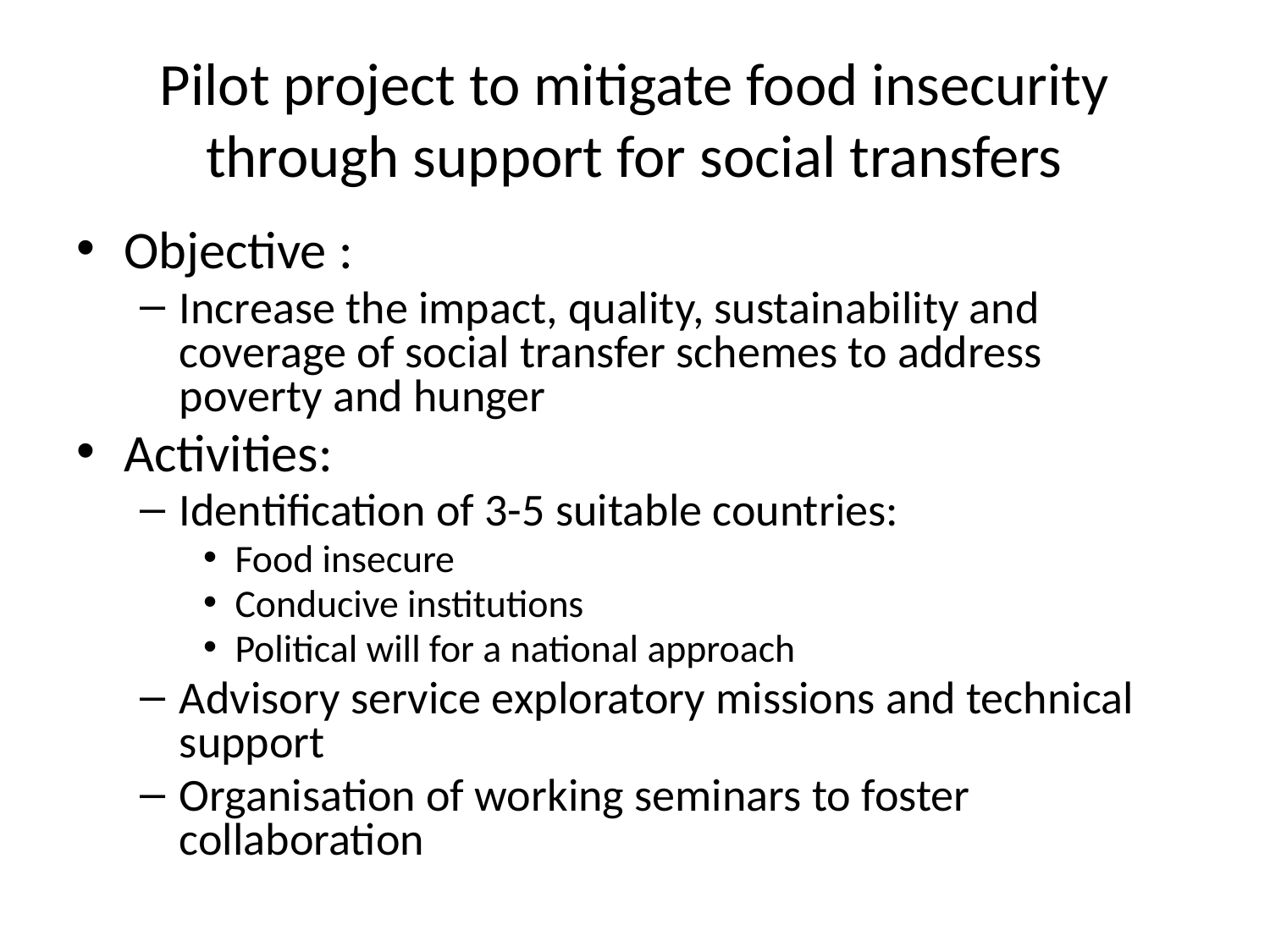

# Pilot project to mitigate food insecurity through support for social transfers
Objective :
Increase the impact, quality, sustainability and coverage of social transfer schemes to address poverty and hunger
Activities:
Identification of 3-5 suitable countries:
Food insecure
Conducive institutions
Political will for a national approach
Advisory service exploratory missions and technical support
Organisation of working seminars to foster collaboration